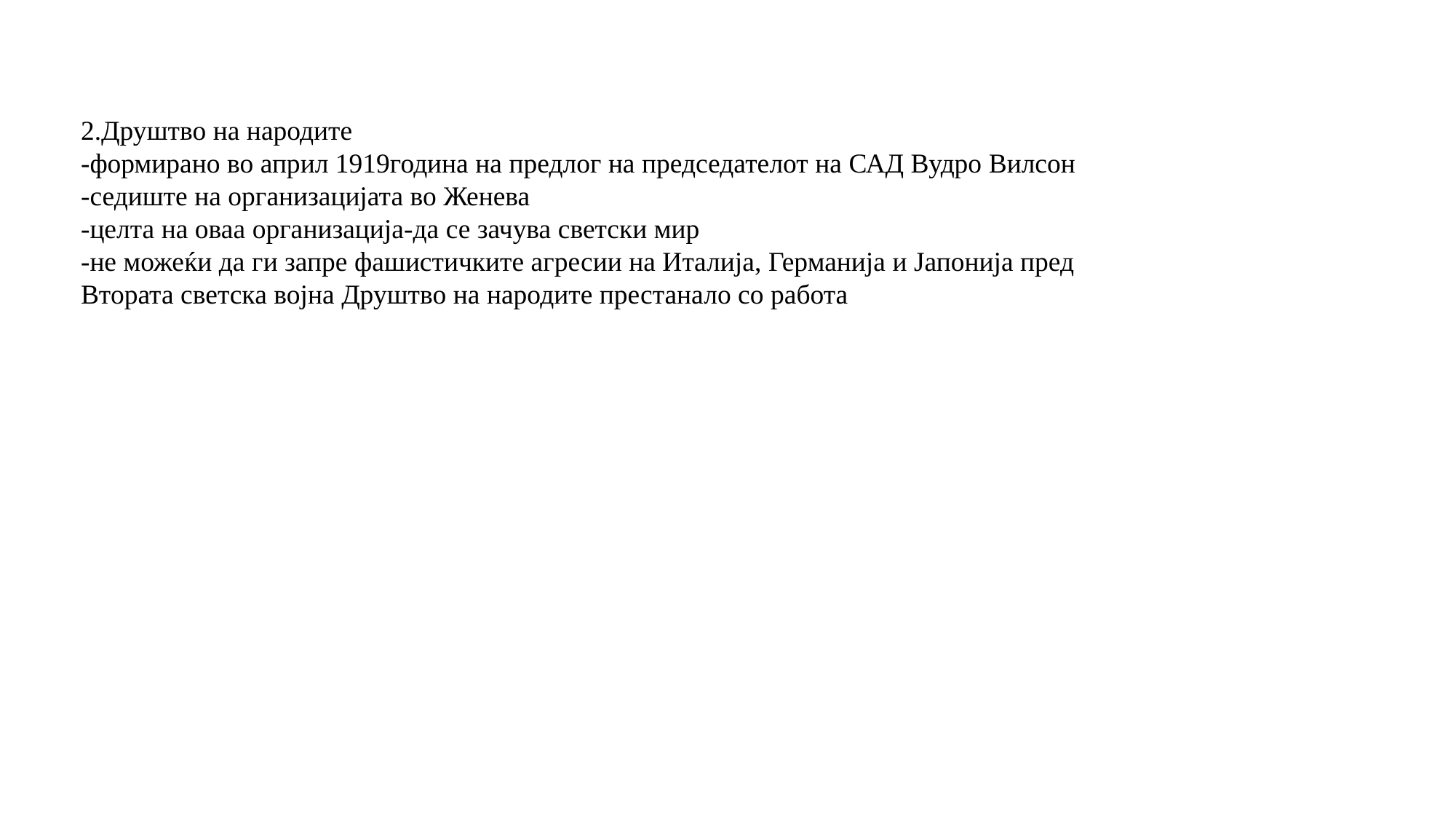

2.Друштво на народите
-формирано во април 1919година на предлог на председателот на САД Вудро Вилсон
-седиште на организацијата во Женева
-целта на оваа организација-да се зачува светски мир
-не можеќи да ги запре фашистичките агресии на Италија, Германија и Јапонија пред
Втората светска војна Друштво на народите престанало со работа